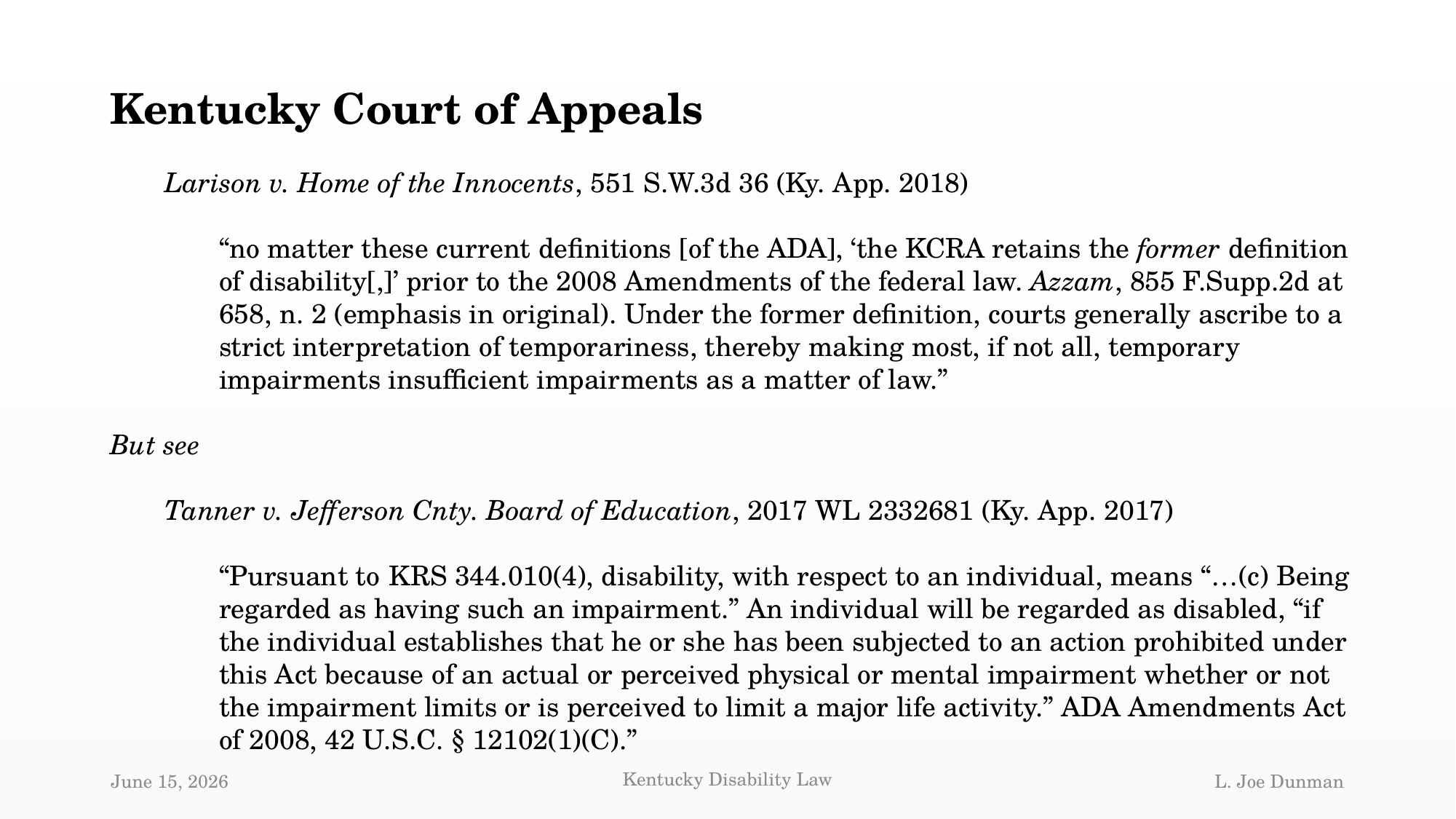

Kentucky Court of Appeals

Larison v. Home of the Innocents, 551 S.W.3d 36 (Ky. App. 2018)

“no matter these current definitions [of the ADA], ‘the KCRA retains the former definition of disability[,]’ prior to the 2008 Amendments of the federal law. Azzam, 855 F.Supp.2d at 658, n. 2 (emphasis in original). Under the former definition, courts generally ascribe to a strict interpretation of temporariness, thereby making most, if not all, temporary impairments insufficient impairments as a matter of law.”

But see

Tanner v. Jefferson Cnty. Board of Education, 2017 WL 2332681 (Ky. App. 2017)

“Pursuant to KRS 344.010(4), disability, with respect to an individual, means “…(c) Being regarded as having such an impairment.” An individual will be regarded as disabled, “if the individual establishes that he or she has been subjected to an action prohibited under this Act because of an actual or perceived physical or mental impairment whether or not the impairment limits or is perceived to limit a major life activity.” ADA Amendments Act of 2008, 42 U.S.C. § 12102(1)(C).”
June 15, 2026
Kentucky Disability Law
L. Joe Dunman